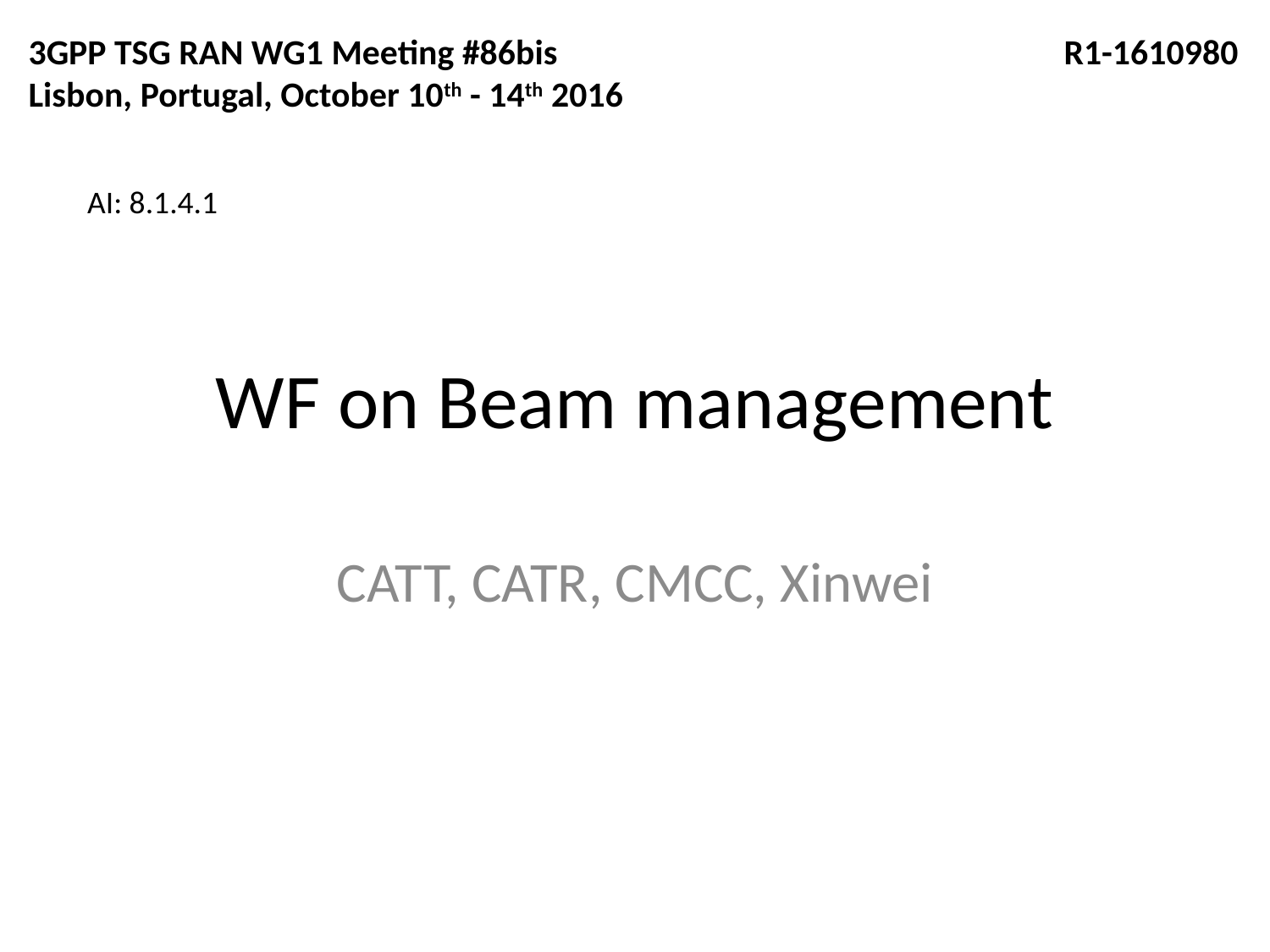

3GPP TSG RAN WG1 Meeting #86bis                                                               R1-1610980
Lisbon, Portugal, October 10th - 14th 2016
AI: 8.1.4.1
# WF on Beam management
CATT, CATR, CMCC, Xinwei